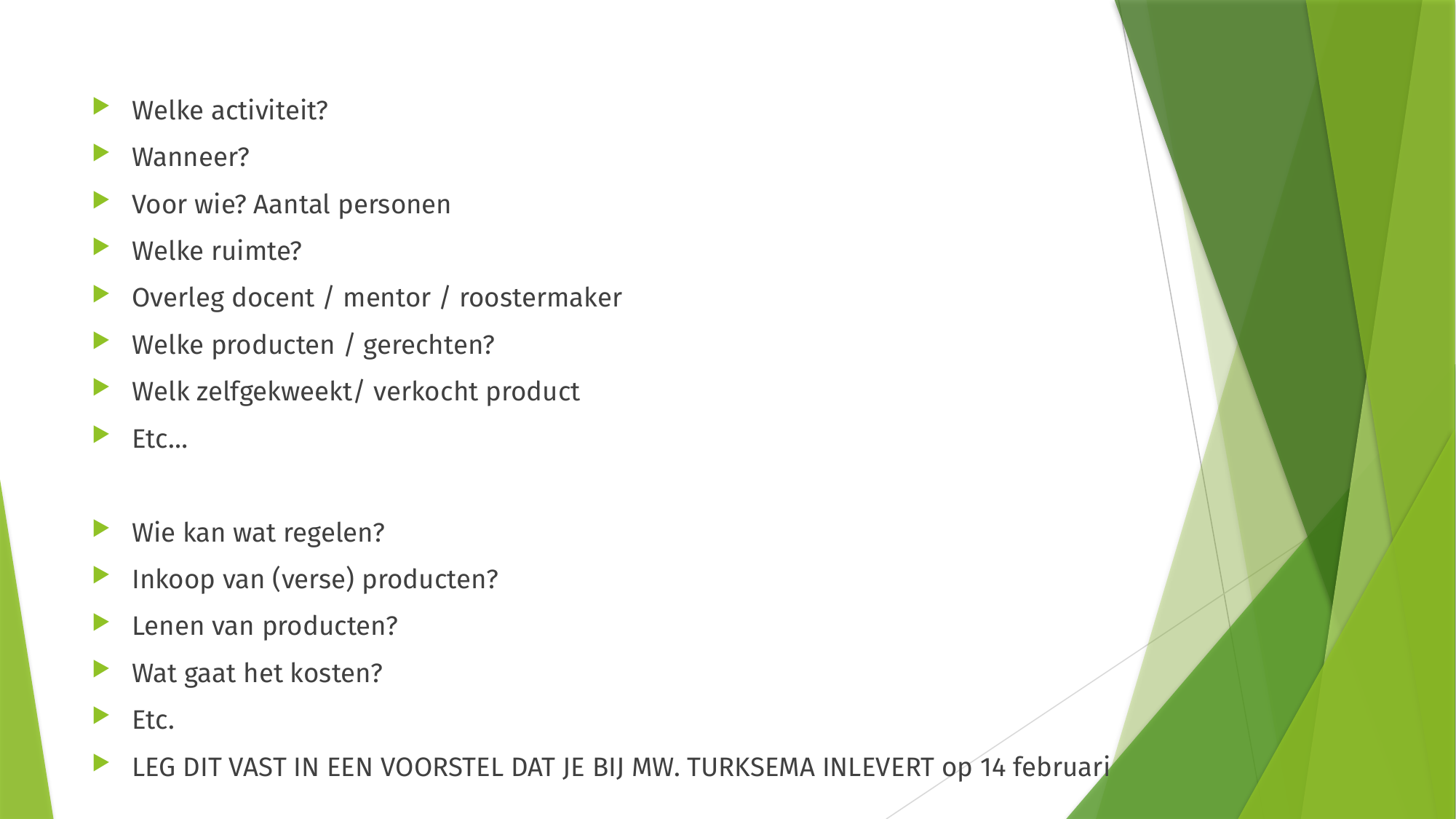

#
Welke activiteit?
Wanneer?
Voor wie? Aantal personen
Welke ruimte?
Overleg docent / mentor / roostermaker
Welke producten / gerechten?
Welk zelfgekweekt/ verkocht product
Etc…

Wie kan wat regelen?
Inkoop van (verse) producten?
Lenen van producten?
Wat gaat het kosten?
Etc.
LEG DIT VAST IN EEN VOORSTEL DAT JE BIJ MW. TURKSEMA INLEVERT op 14 februari